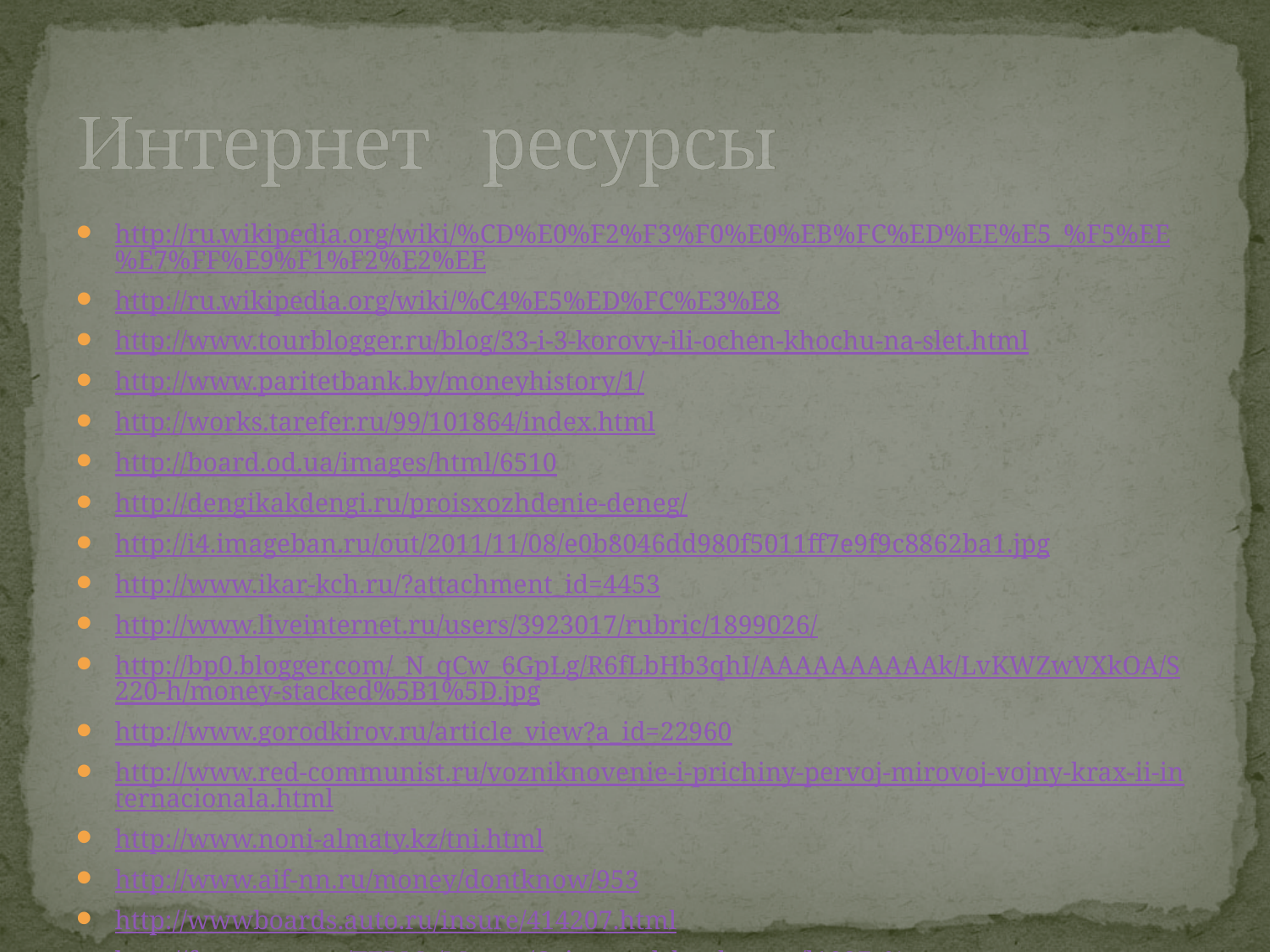

# Интернет   ресурсы
http://ru.wikipedia.org/wiki/%CD%E0%F2%F3%F0%E0%EB%FC%ED%EE%E5_%F5%EE%E7%FF%E9%F1%F2%E2%EE
http://ru.wikipedia.org/wiki/%C4%E5%ED%FC%E3%E8
http://www.tourblogger.ru/blog/33-i-3-korovy-ili-ochen-khochu-na-slet.html
http://www.paritetbank.by/moneyhistory/1/
http://works.tarefer.ru/99/101864/index.html
http://board.od.ua/images/html/6510
http://dengikakdengi.ru/proisxozhdenie-deneg/
http://i4.imageban.ru/out/2011/11/08/e0b8046dd980f5011ff7e9f9c8862ba1.jpg
http://www.ikar-kch.ru/?attachment_id=4453
http://www.liveinternet.ru/users/3923017/rubric/1899026/
http://bp0.blogger.com/_N_qCw_6GpLg/R6fLbHb3qhI/AAAAAAAAAAk/LvKWZwVXkOA/S220-h/money-stacked%5B1%5D.jpg
http://www.gorodkirov.ru/article_view?a_id=22960
http://www.red-communist.ru/vozniknovenie-i-prichiny-pervoj-mirovoj-vojny-krax-ii-internacionala.html
http://www.noni-almaty.kz/tni.html
http://www.aif-nn.ru/money/dontknow/953
http://wwwboards.auto.ru/insure/414207.html
http://forexaw.com/TERMs/Money/Coins_and_banknotes/l1027_%D0%94%D0%B5%D0%BD%D1%8C%D0%B3%D0%B8_Money